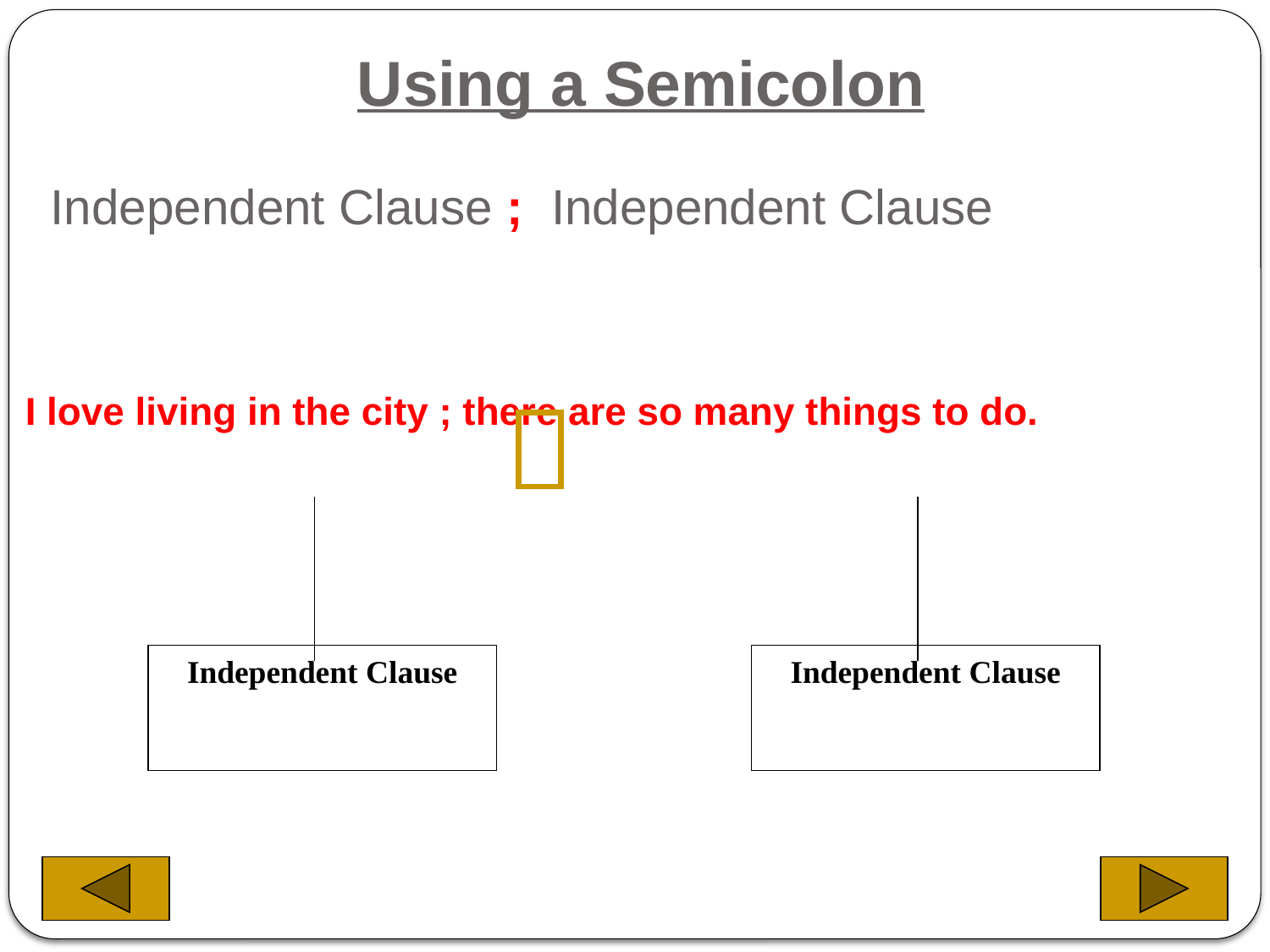

# Using a Semicolon
	Independent Clause ;  Independent Clause

 I love living in the city ; there are so many things to do.

Independent Clause
Independent Clause